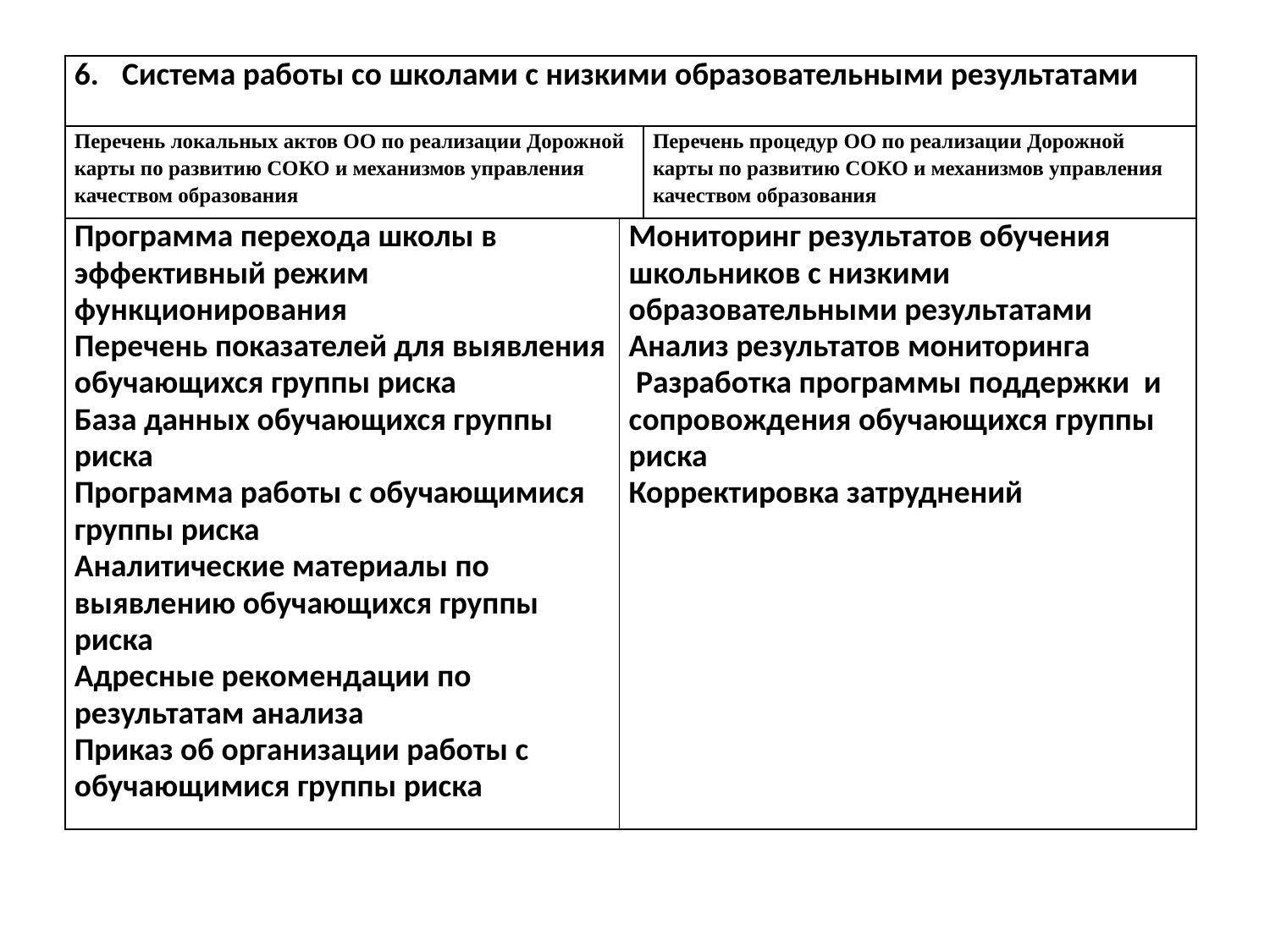

| Система работы со школами с низкими образовательными результатами |  |  |
| --- | --- | --- |
| Перечень локальных актов ОО по реализации Дорожной карты по развитию СОКО и механизмов управления качеством образования |  | Перечень процедур ОО по реализации Дорожной карты по развитию СОКО и механизмов управления качеством образования |
| Программа перехода школы в эффективный режим функционирования Перечень показателей для выявления обучающихся группы риска База данных обучающихся группы риска Программа работы с обучающимися группы риска Аналитические материалы по выявлению обучающихся группы риска Адресные рекомендации по результатам анализа Приказ об организации работы с обучающимися группы риска | Мониторинг результатов обучения школьников с низкими образовательными результатами Анализ результатов мониторинга Разработка программы поддержки и сопровождения обучающихся группы риска Корректировка затруднений |  |